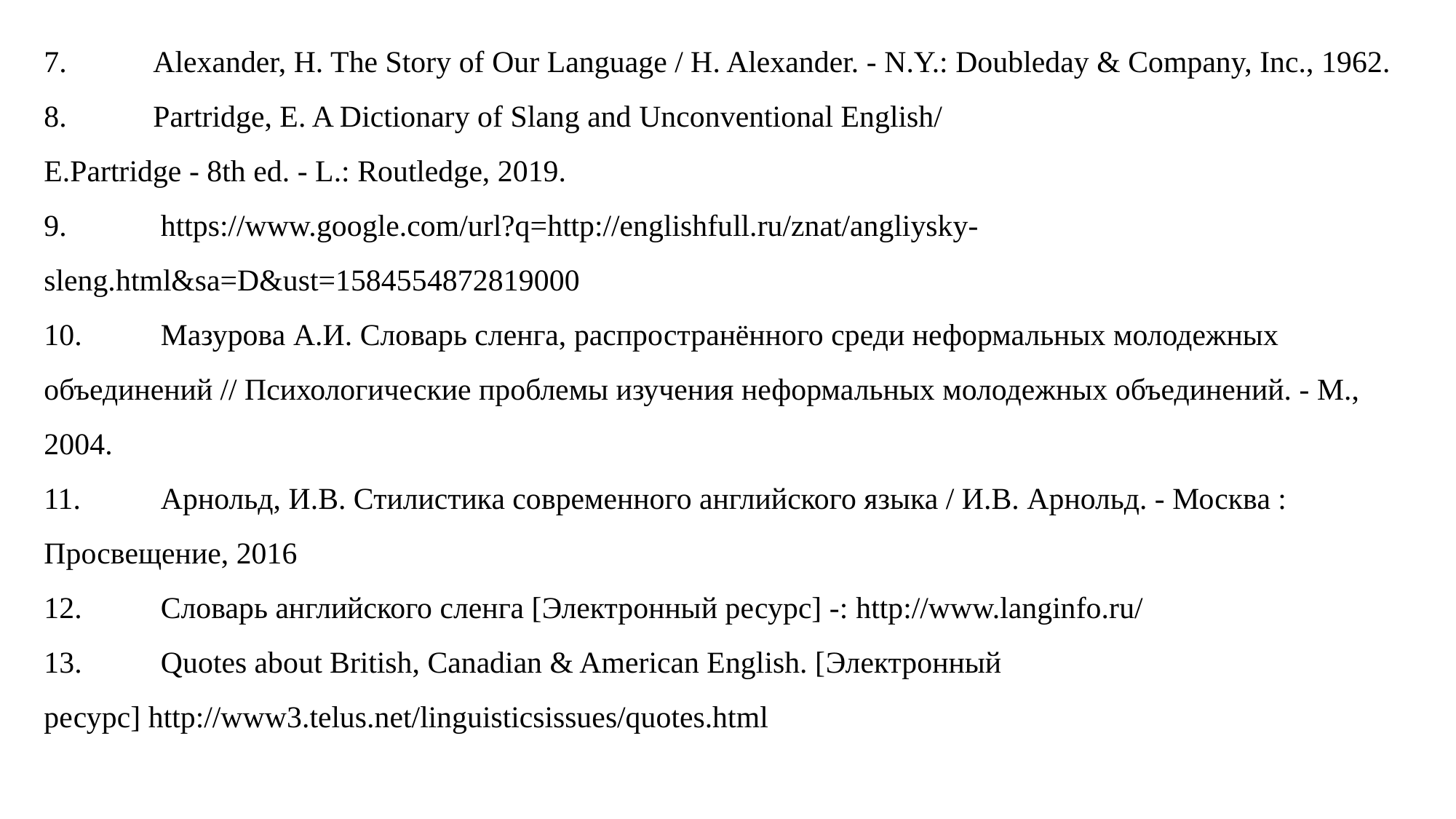

7.	Alexander, H. The Story of Our Language / H. Alexander. - N.Y.: Doubleday & Company, Inc., 1962.
8.	Partridge, E. A Dictionary of Slang and Unconventional English/
E.Partridge - 8th ed. - L.: Routledge, 2019.
9.	 https://www.google.com/url?q=http://englishfull.ru/znat/angliysky-sleng.html&sa=D&ust=1584554872819000
10.	 Мазурова А.И. Словарь сленга, распространённого среди неформальных молодежных объединений // Психологические проблемы изучения неформальных молодежных объединений. - М., 2004.
11.	 Арнольд, И.В. Стилистика современного английского языка / И.В. Арнольд. - Москва : Просвещение, 2016
12.	 Словарь английского сленга [Электронный ресурс] -: http://www.langinfo.ru/
13.	 Quotes about British, Canadian & American English. [Электронный
ресурс] http://www3.telus.net/linguisticsissues/quotes.html